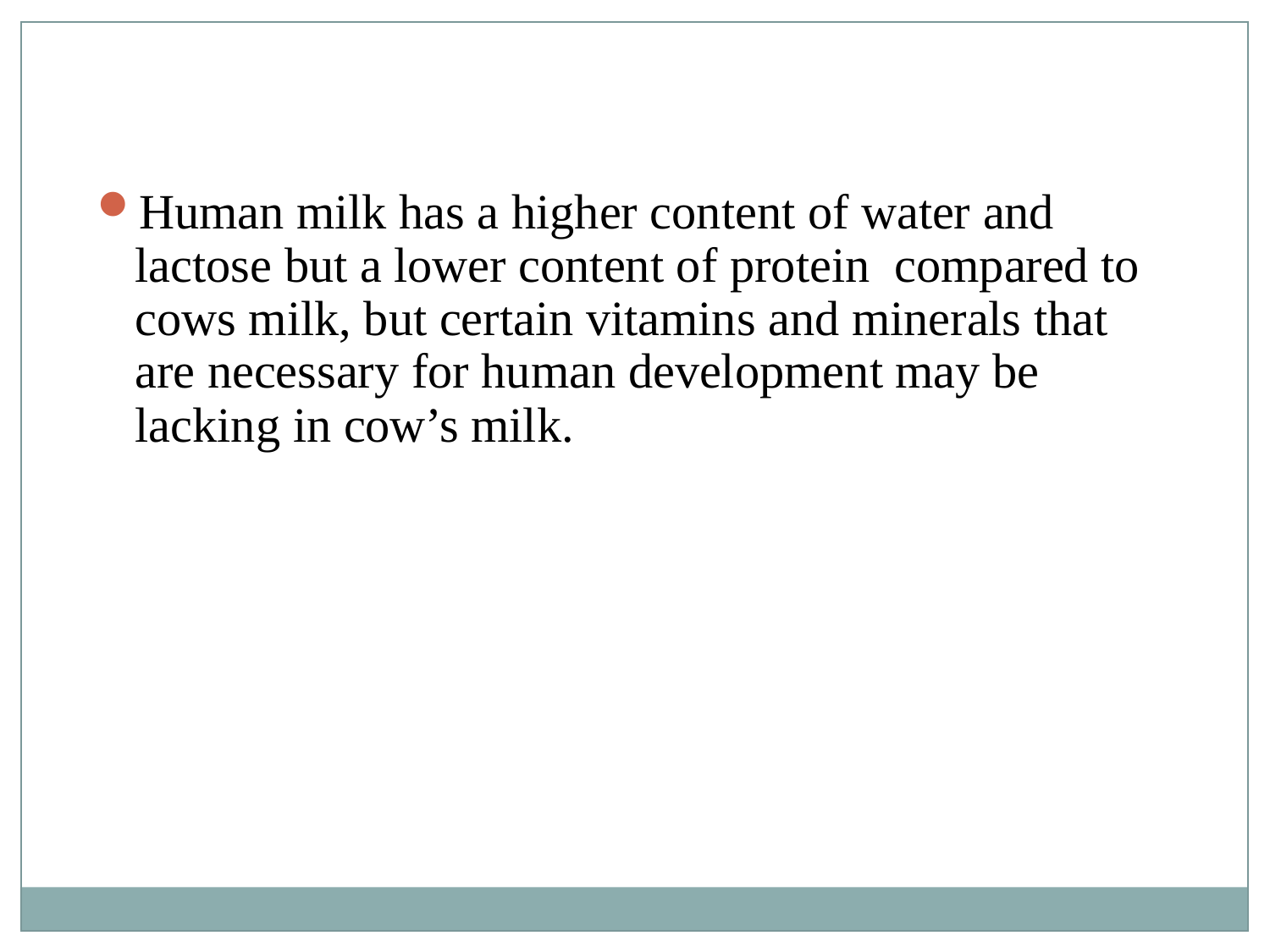

Human milk has a higher content of water and lactose but a lower content of protein  compared to cows milk, but certain vitamins and minerals that are necessary for human development may be lacking in cow’s milk.